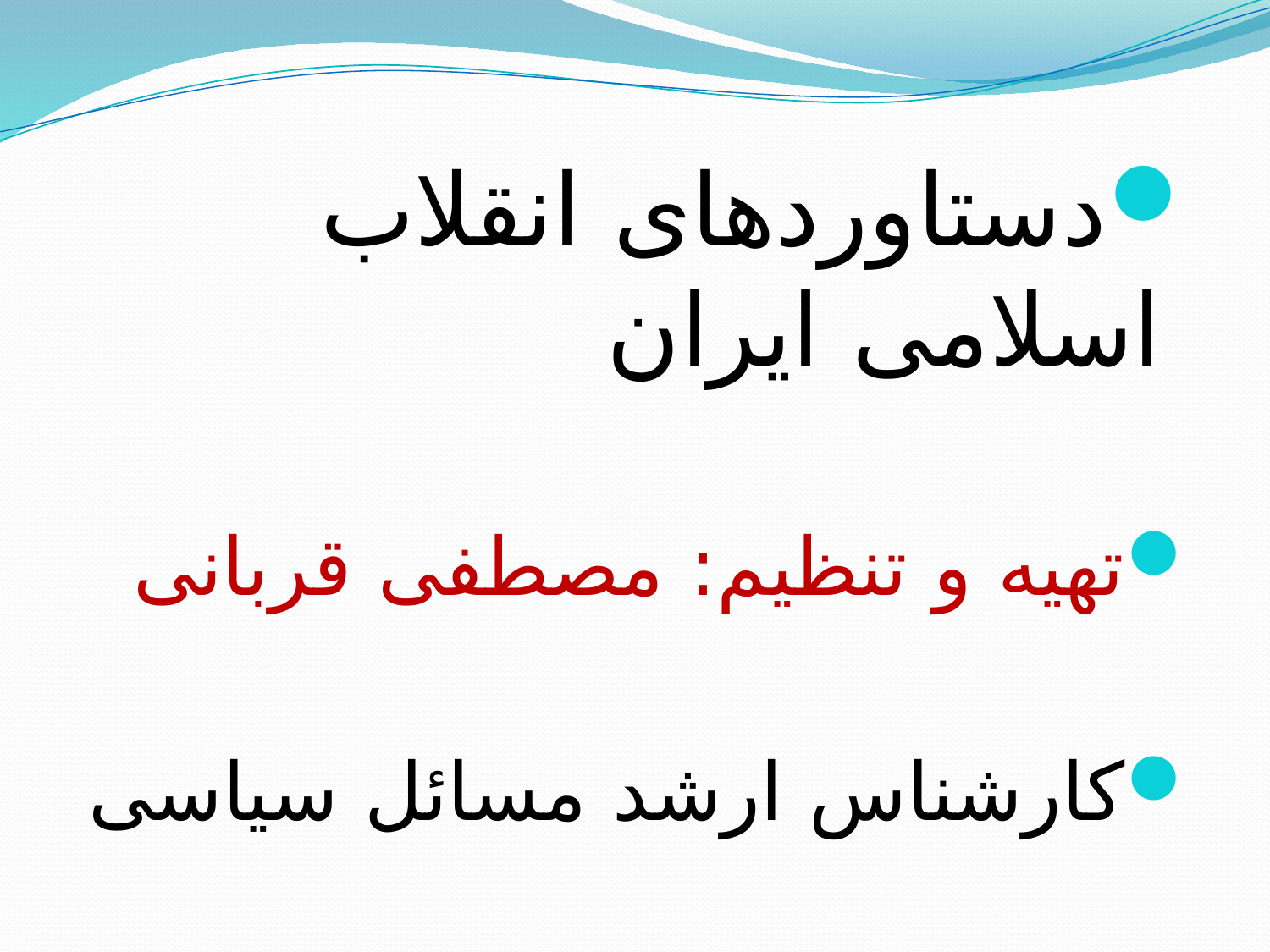

دستاوردهای انقلاب اسلامی ایران

تهیه و تنظیم: مصطفی قربانی

کارشناس ارشد مسائل سیاسی